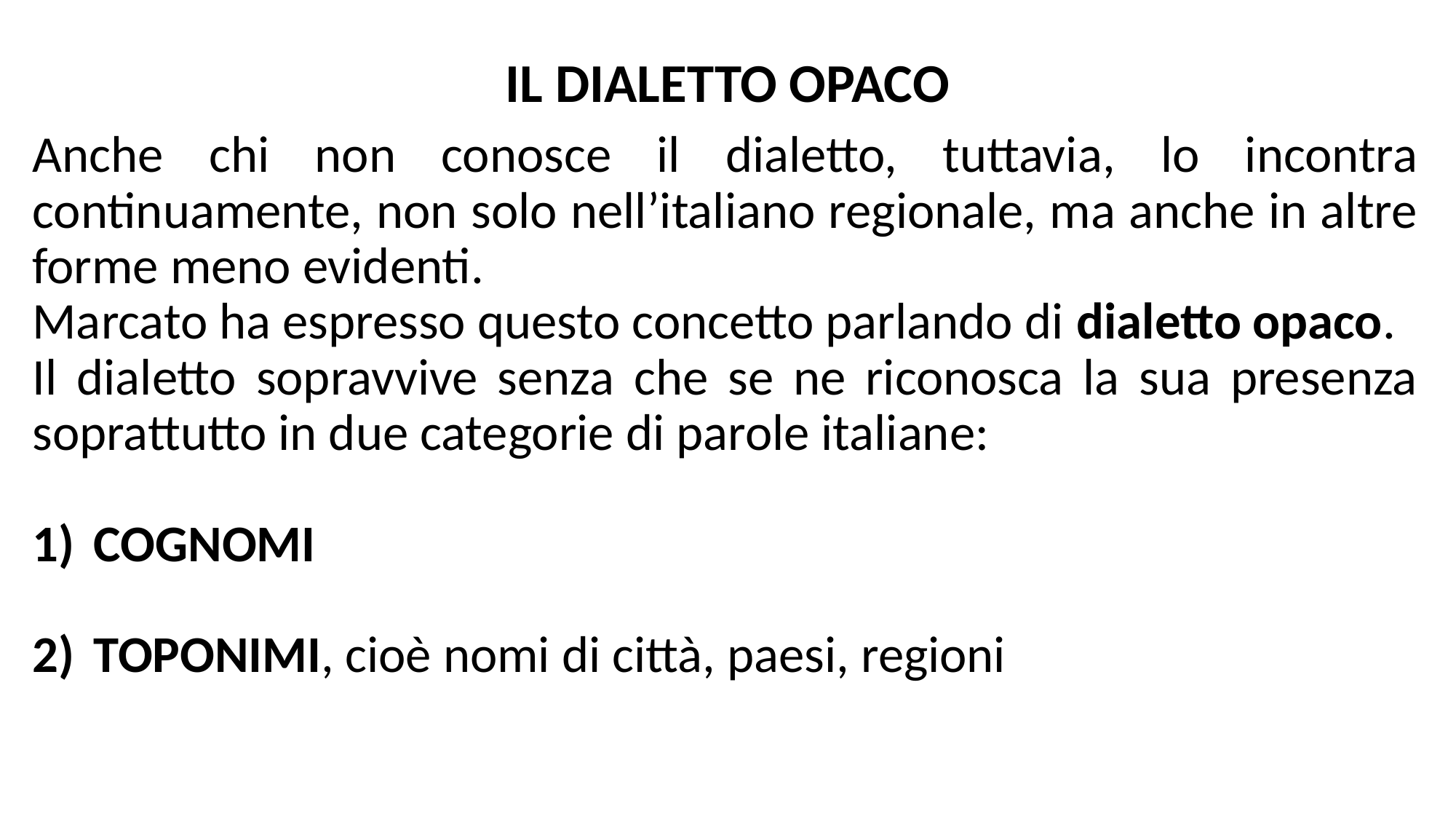

# IL DIALETTO OPACO
Anche chi non conosce il dialetto, tuttavia, lo incontra continuamente, non solo nell’italiano regionale, ma anche in altre forme meno evidenti.
Marcato ha espresso questo concetto parlando di dialetto opaco.
Il dialetto sopravvive senza che se ne riconosca la sua presenza soprattutto in due categorie di parole italiane:

COGNOMI

TOPONIMI, cioè nomi di città, paesi, regioni